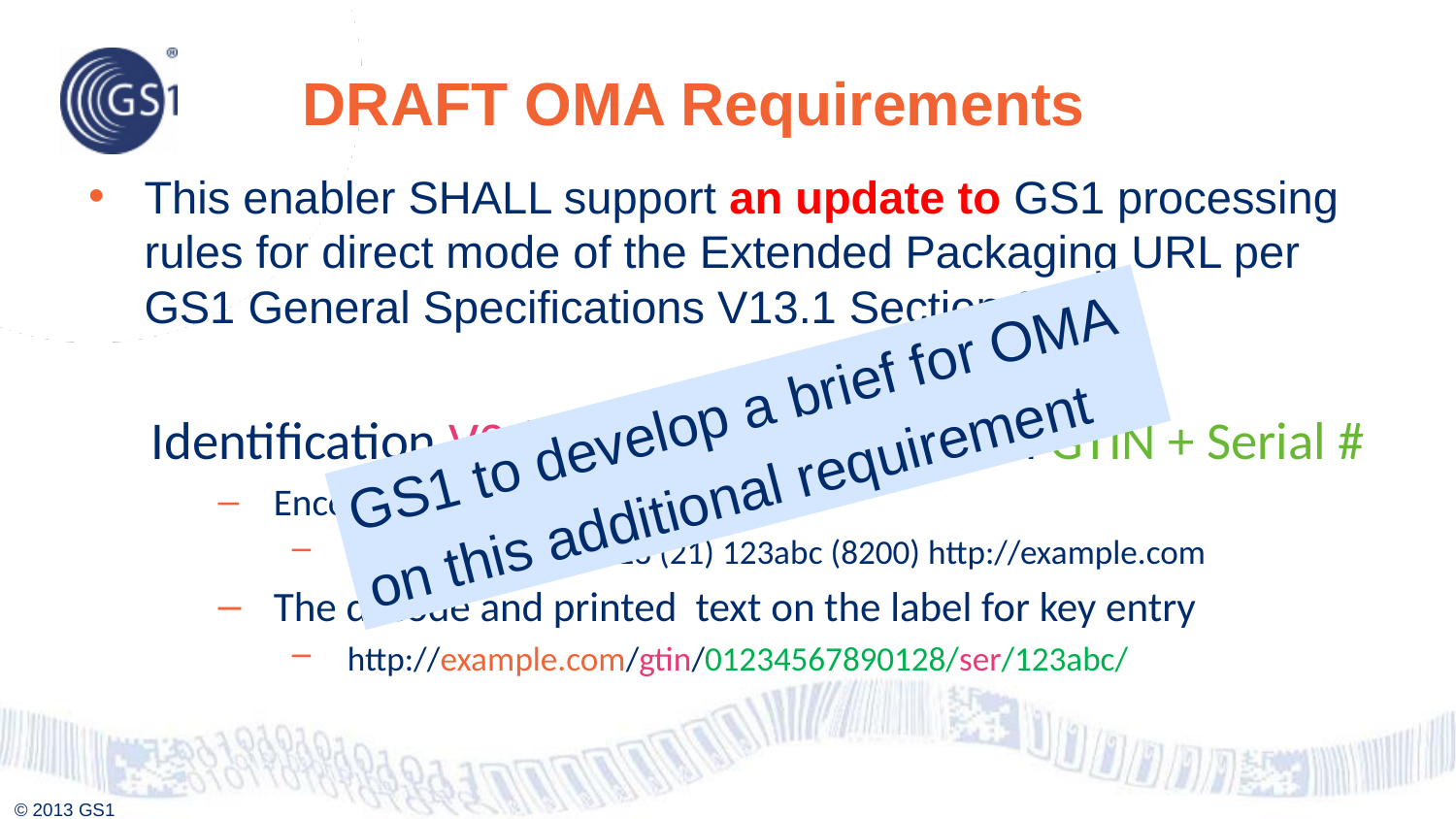

# DRAFT OMA Requirements
This enabler SHALL support an update to GS1 processing rules for direct mode of the Extended Packaging URL per GS1 General Specifications V13.1 Section 2.1.8.

      Identification V2 (WIP): URL “prefix” with GTIN + Serial #
Encoded in the bar code
(01) 01234567890128 (21) 123abc (8200) http://example.com
The decode and printed  text on the label for key entry
http://example.com/gtin/01234567890128/ser/123abc/

GS1 to develop a brief for OMA
on this additional requirement